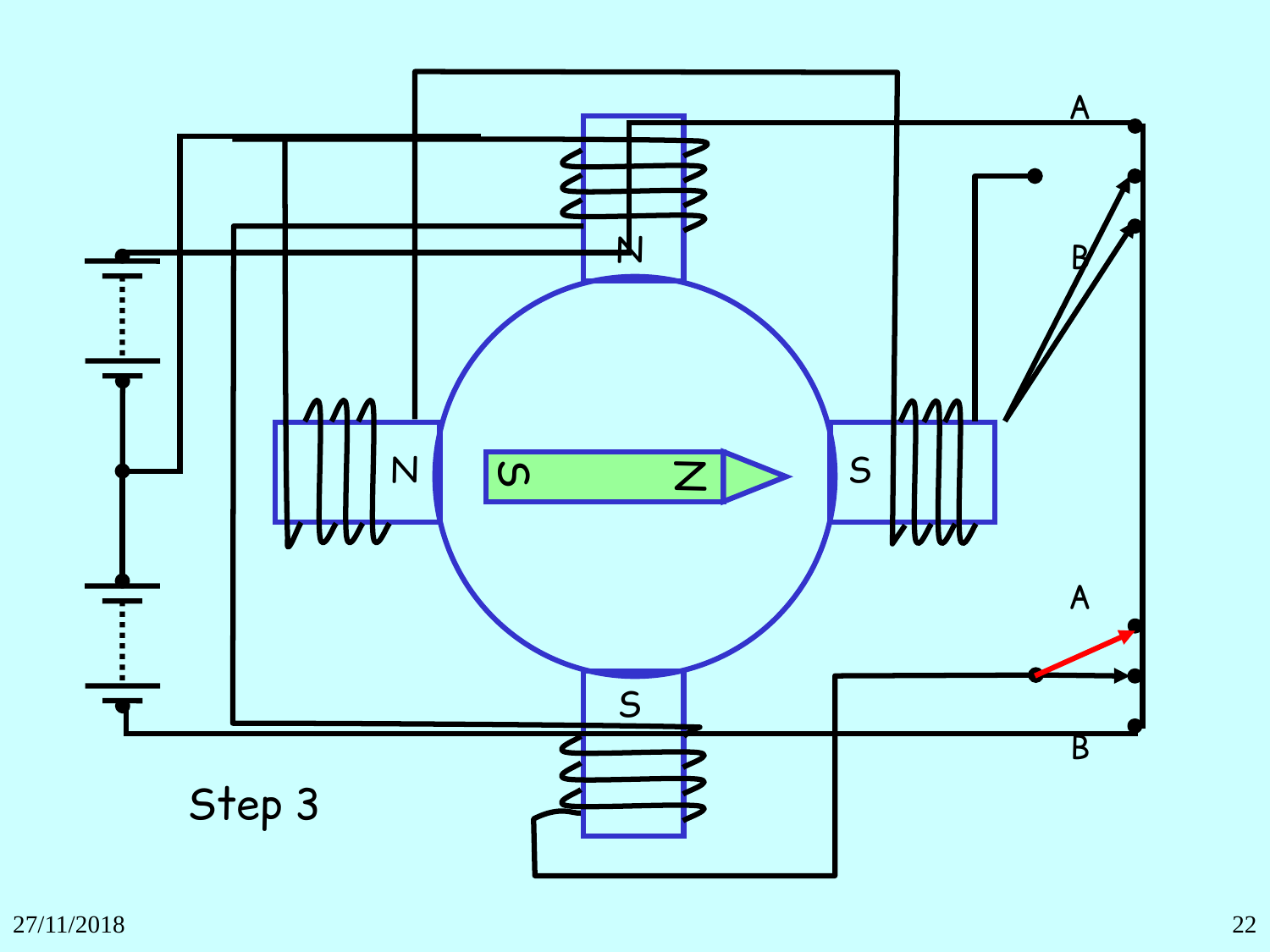

A

N

B

N
S

N
S

A

S
B

Step 3

27/11/2018
22